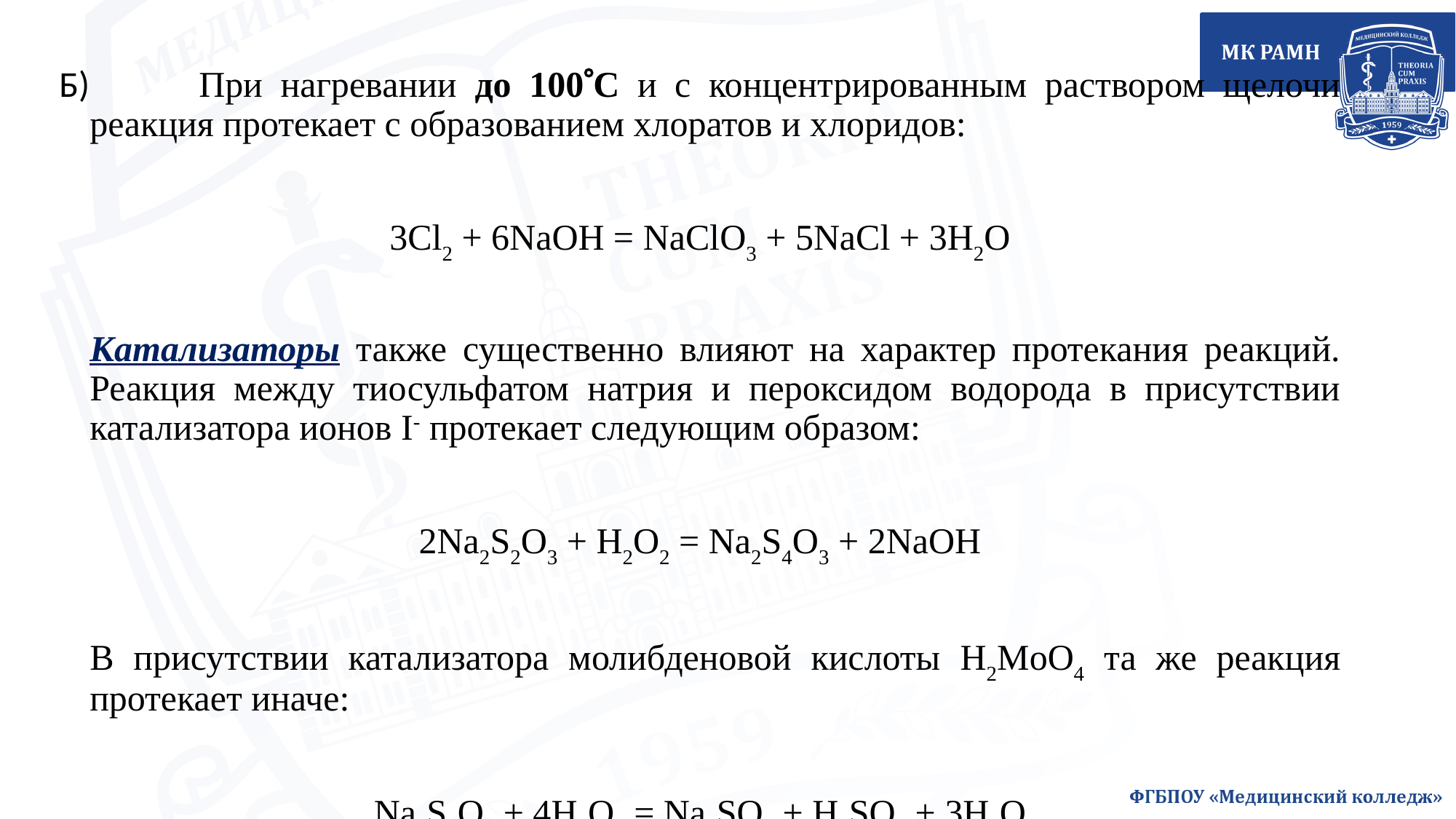

Б)	При нагревании до 100°С и с концентрированным раствором щелочи реакция протекает с образованием хлоратов и хлоридов:

3Cl2 + 6NaOH = NaClO3 + 5NaCl + 3H2O

	Катализаторы также существенно влияют на характер протекания реакций. Реакция между тиосульфатом натрия и пероксидом водорода в присутствии катализатора ионов I- протекает следующим образом:

2Na2S2O3 + H2O2 = Na2S4O3 + 2NaOH

	В присутствии катализатора молибденовой кислоты H2MoO4 та же реакция протекает иначе:

Na2S2O3 + 4H2O2 = Na2SO4 + H2SO4 + 3H2O
29